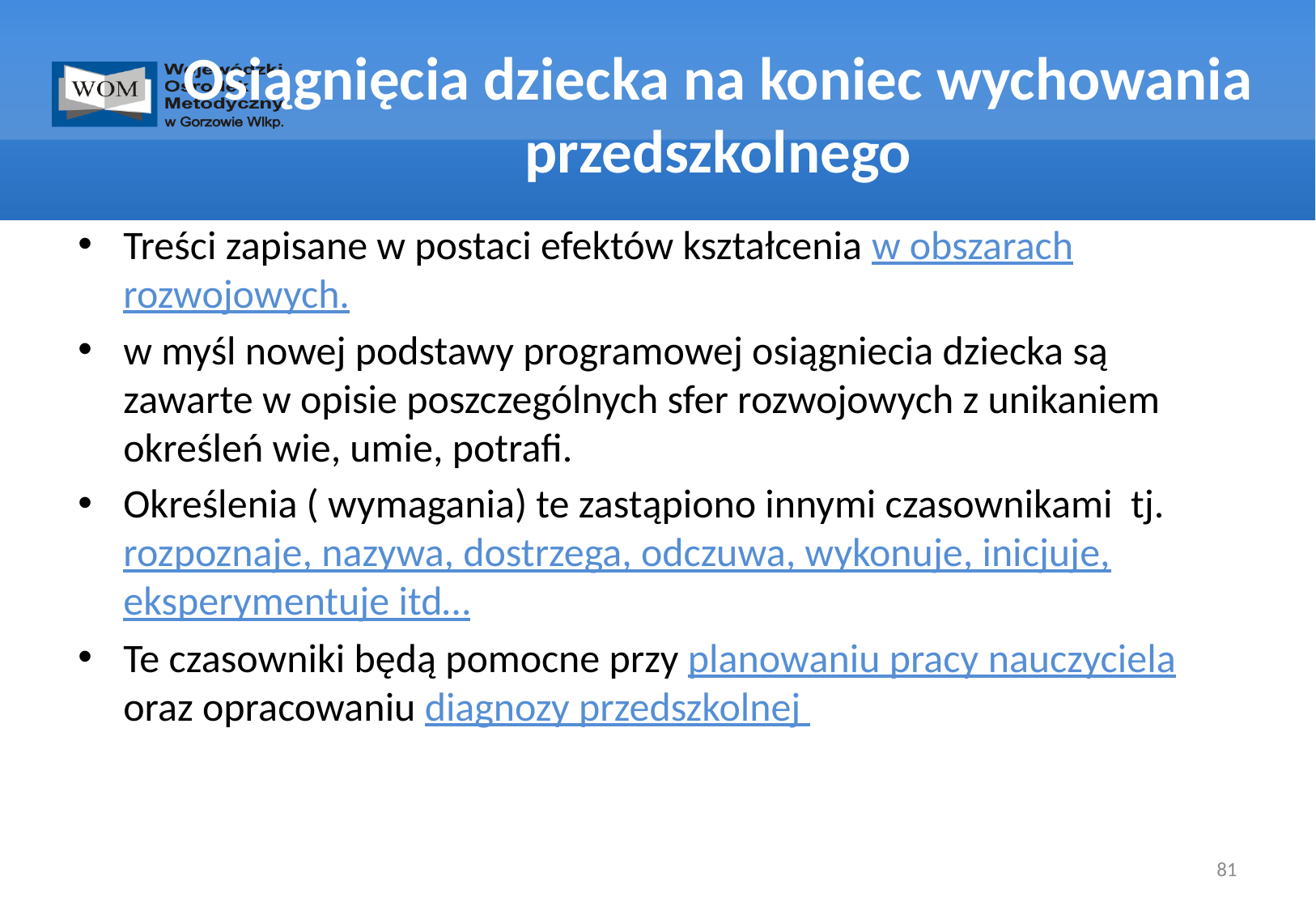

# Osiągnięcia dziecka na koniec wychowania przedszkolnego
Treści zapisane w postaci efektów kształcenia w obszarach rozwojowych.
w myśl nowej podstawy programowej osiągniecia dziecka są zawarte w opisie poszczególnych sfer rozwojowych z unikaniem określeń wie, umie, potrafi.
Określenia ( wymagania) te zastąpiono innymi czasownikami  tj. rozpoznaje, nazywa, dostrzega, odczuwa, wykonuje, inicjuje, eksperymentuje itd…
Te czasowniki będą pomocne przy planowaniu pracy nauczyciela oraz opracowaniu diagnozy przedszkolnej
81